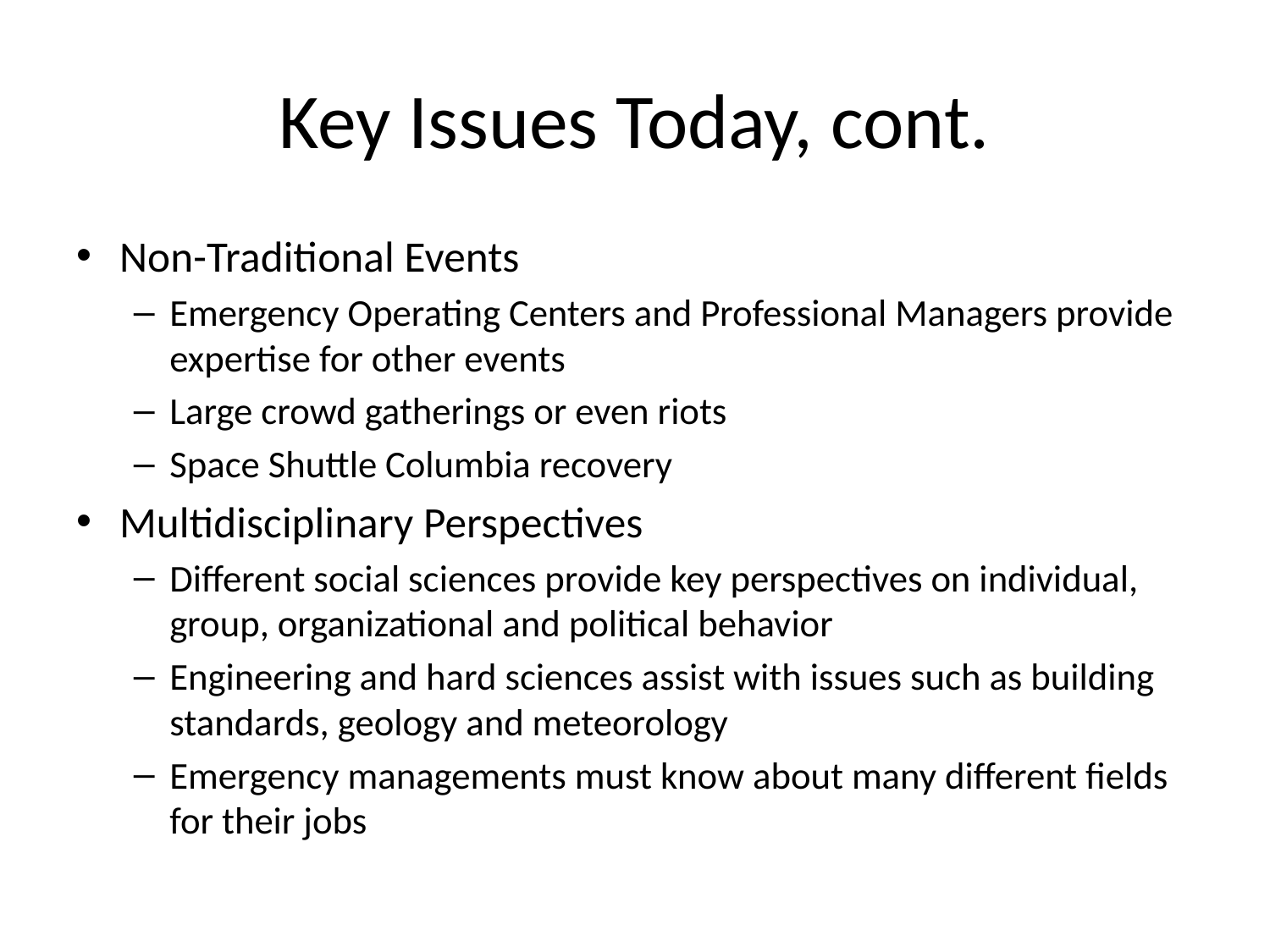

# Key Issues Today, cont.
Non-Traditional Events
Emergency Operating Centers and Professional Managers provide expertise for other events
Large crowd gatherings or even riots
Space Shuttle Columbia recovery
Multidisciplinary Perspectives
Different social sciences provide key perspectives on individual, group, organizational and political behavior
Engineering and hard sciences assist with issues such as building standards, geology and meteorology
Emergency managements must know about many different fields for their jobs